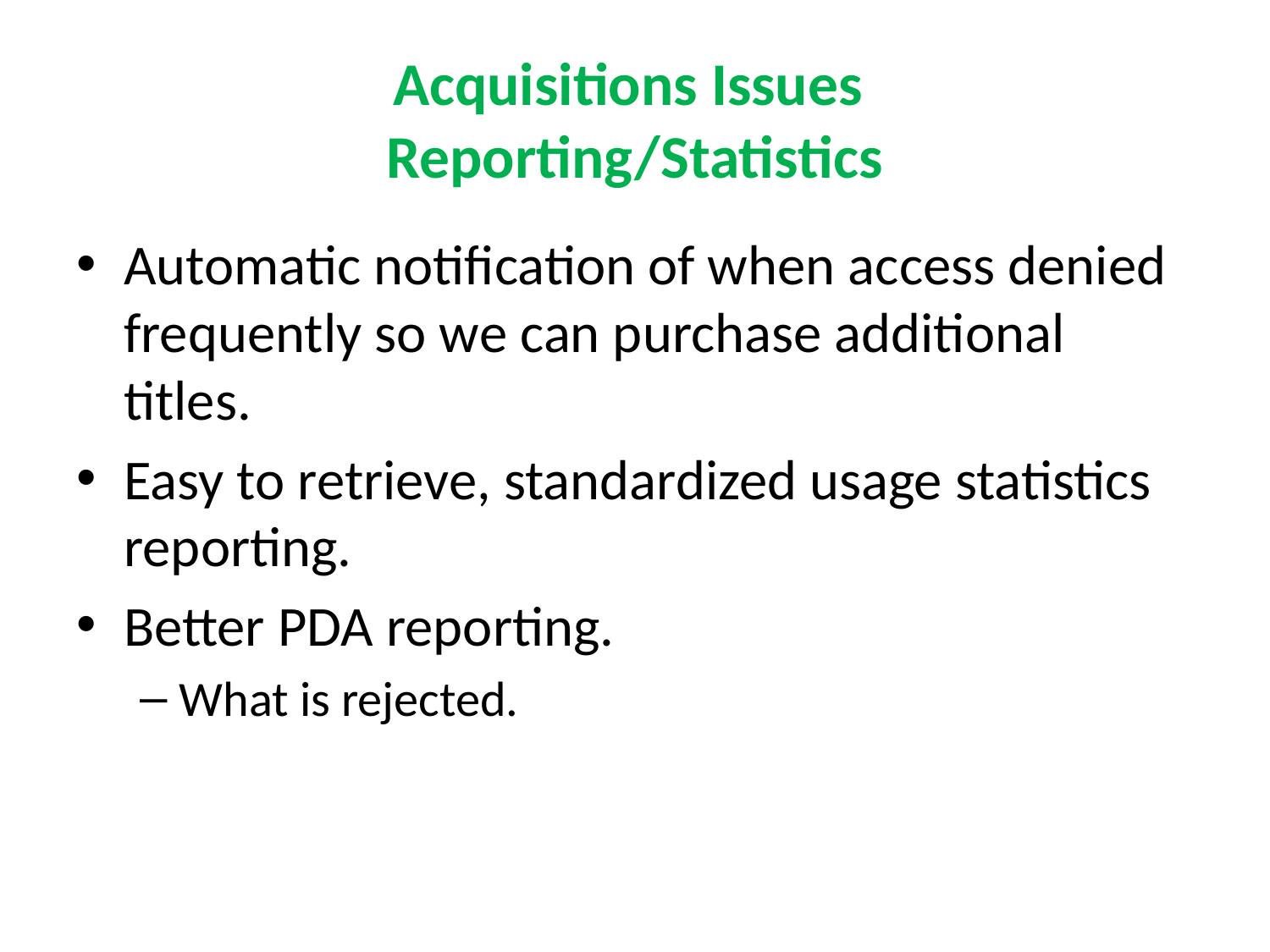

# Acquisitions Issues Reporting/Statistics
Automatic notification of when access denied frequently so we can purchase additional titles.
Easy to retrieve, standardized usage statistics reporting.
Better PDA reporting.
What is rejected.